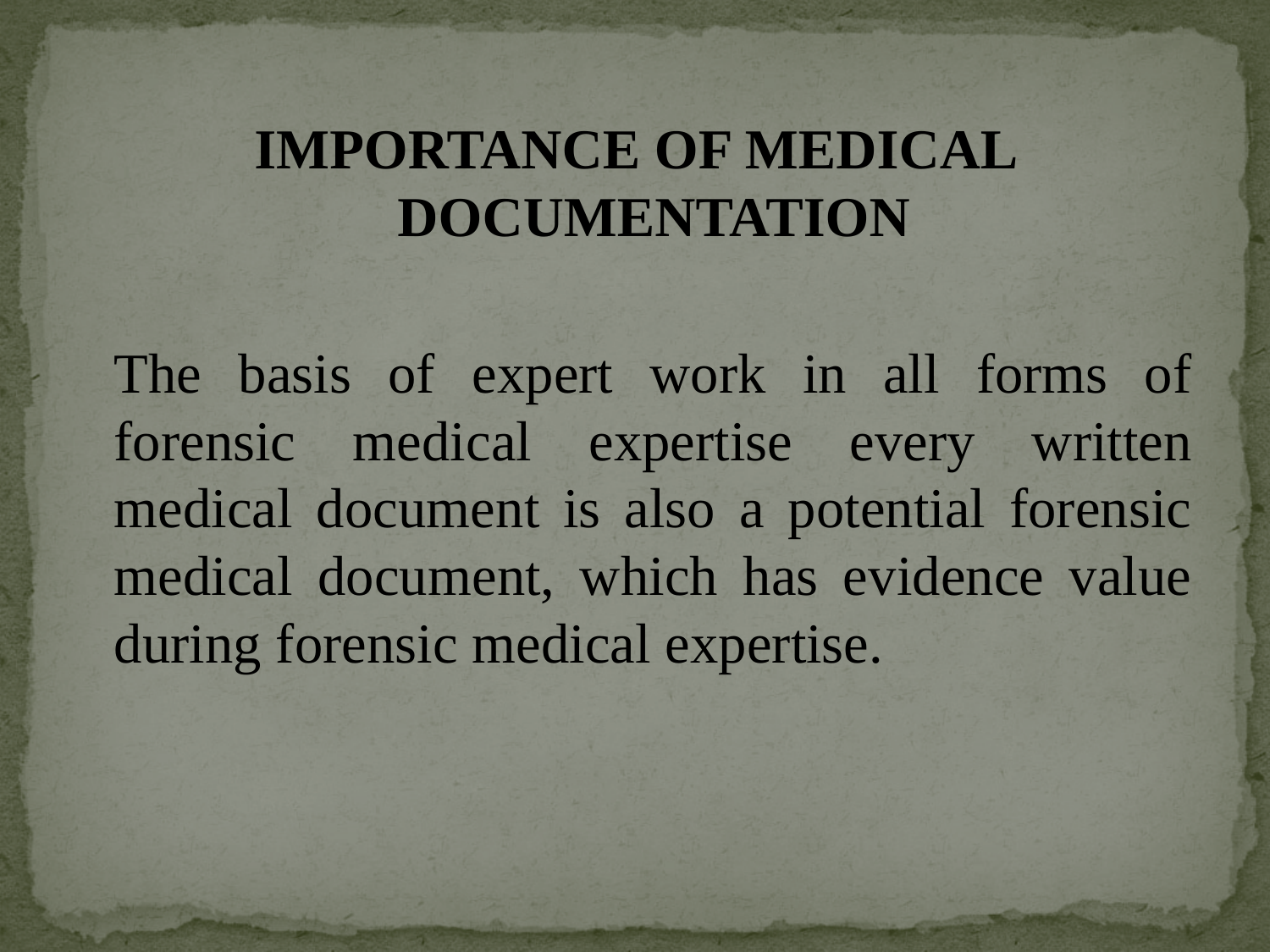

IMPORTANCE OF MEDICAL DOCUMENTATION

	The basis of expert work in all forms of forensic medical expertise every written medical document is also a potential forensic medical document, which has evidence value during forensic medical expertise.